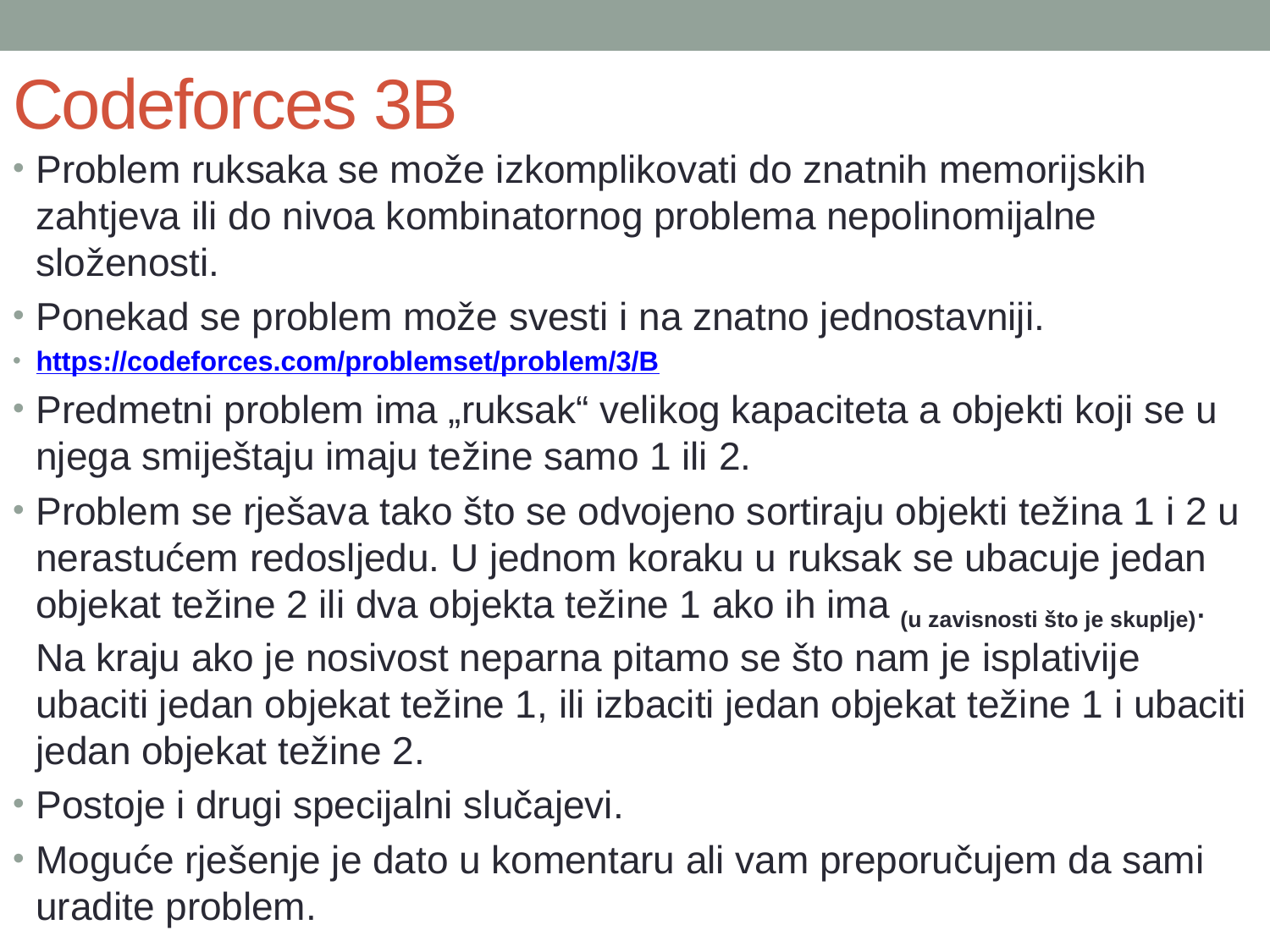

# Codeforces 3B
Problem ruksaka se može izkomplikovati do znatnih memorijskih zahtjeva ili do nivoa kombinatornog problema nepolinomijalne složenosti.
Ponekad se problem može svesti i na znatno jednostavniji.
https://codeforces.com/problemset/problem/3/B
Predmetni problem ima „ruksak“ velikog kapaciteta a objekti koji se u njega smiještaju imaju težine samo 1 ili 2.
Problem se rješava tako što se odvojeno sortiraju objekti težina 1 i 2 u nerastućem redosljedu. U jednom koraku u ruksak se ubacuje jedan objekat težine 2 ili dva objekta težine 1 ako ih ima (u zavisnosti što je skuplje). Na kraju ako je nosivost neparna pitamo se što nam je isplativije ubaciti jedan objekat težine 1, ili izbaciti jedan objekat težine 1 i ubaciti jedan objekat težine 2.
Postoje i drugi specijalni slučajevi.
Moguće rješenje je dato u komentaru ali vam preporučujem da sami uradite problem.